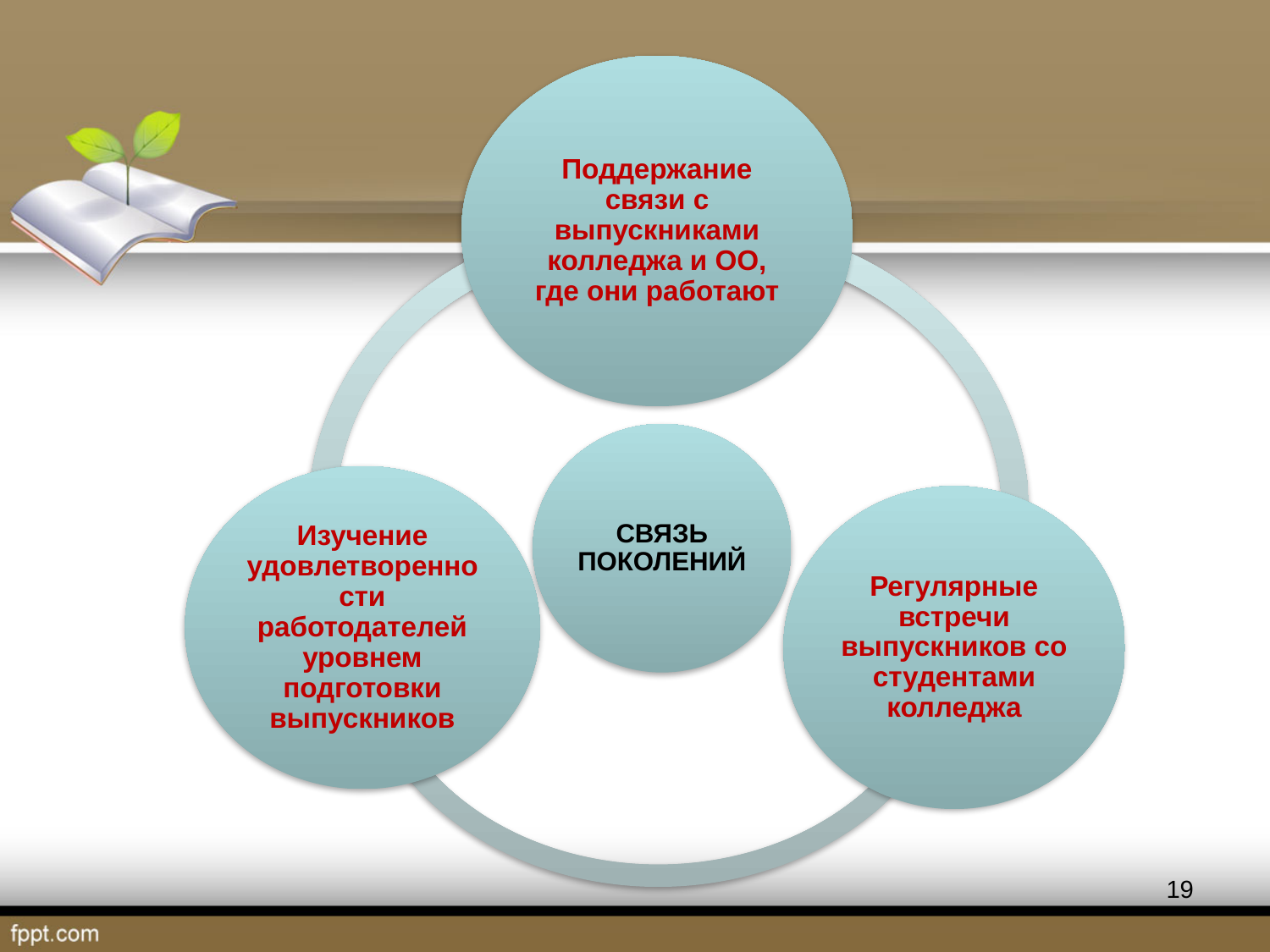

СВЯЗЬ ПОКОЛЕНИЙ
Поддержание связи с выпускниками колледжа и ОО, где они работают
Регулярные встречи выпускников со студентами колледжа
Изучение удовлетворенности работодателей уровнем подготовки выпускников
19